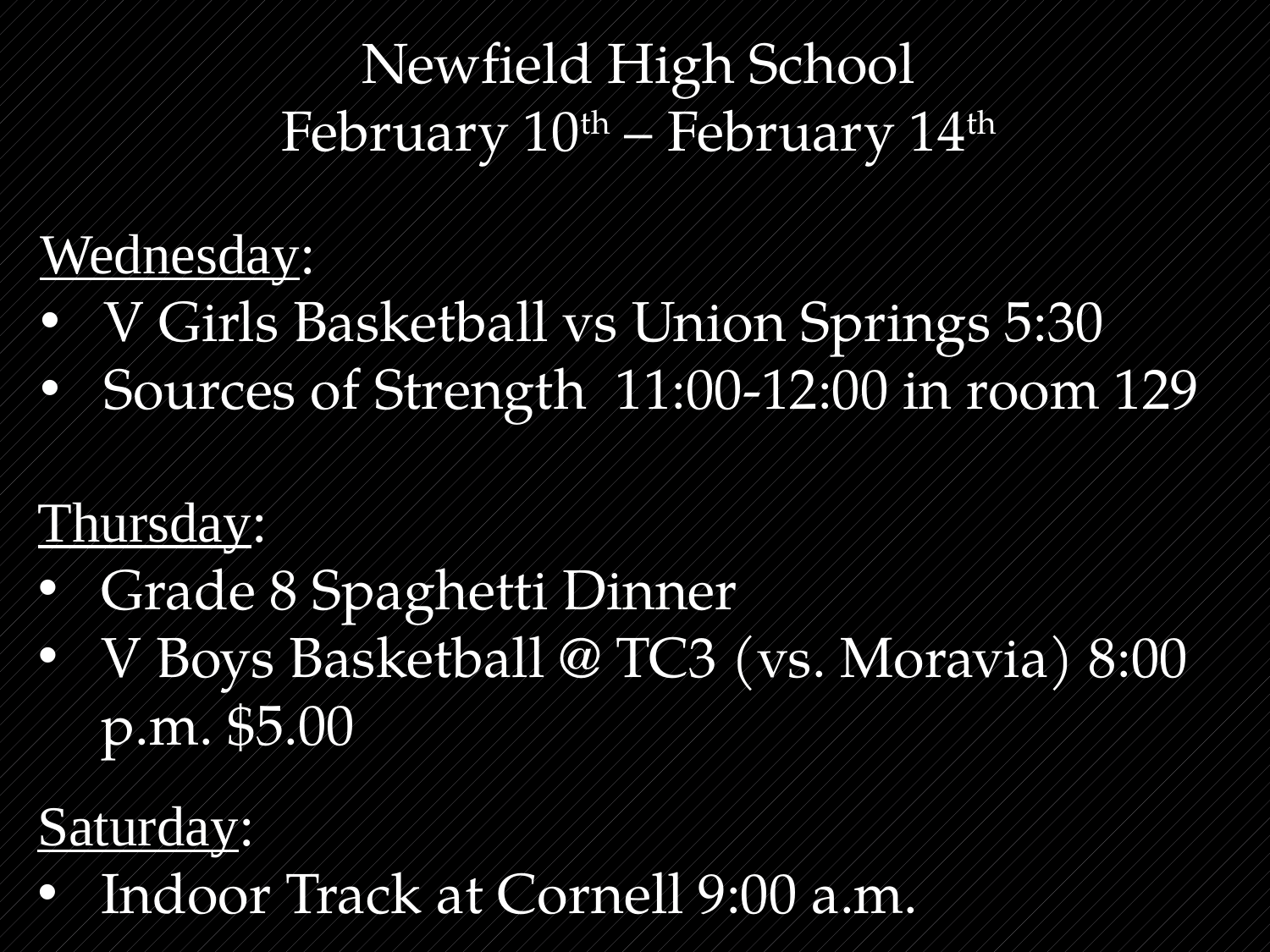

Newfield High School
February 10th – February 14th
Wednesday:
V Girls Basketball vs Union Springs 5:30
Sources of Strength  11:00-12:00 in room 129
Thursday:
Grade 8 Spaghetti Dinner
V Boys Basketball @ TC3 (vs. Moravia) 8:00 p.m. $5.00
Saturday:
Indoor Track at Cornell 9:00 a.m.